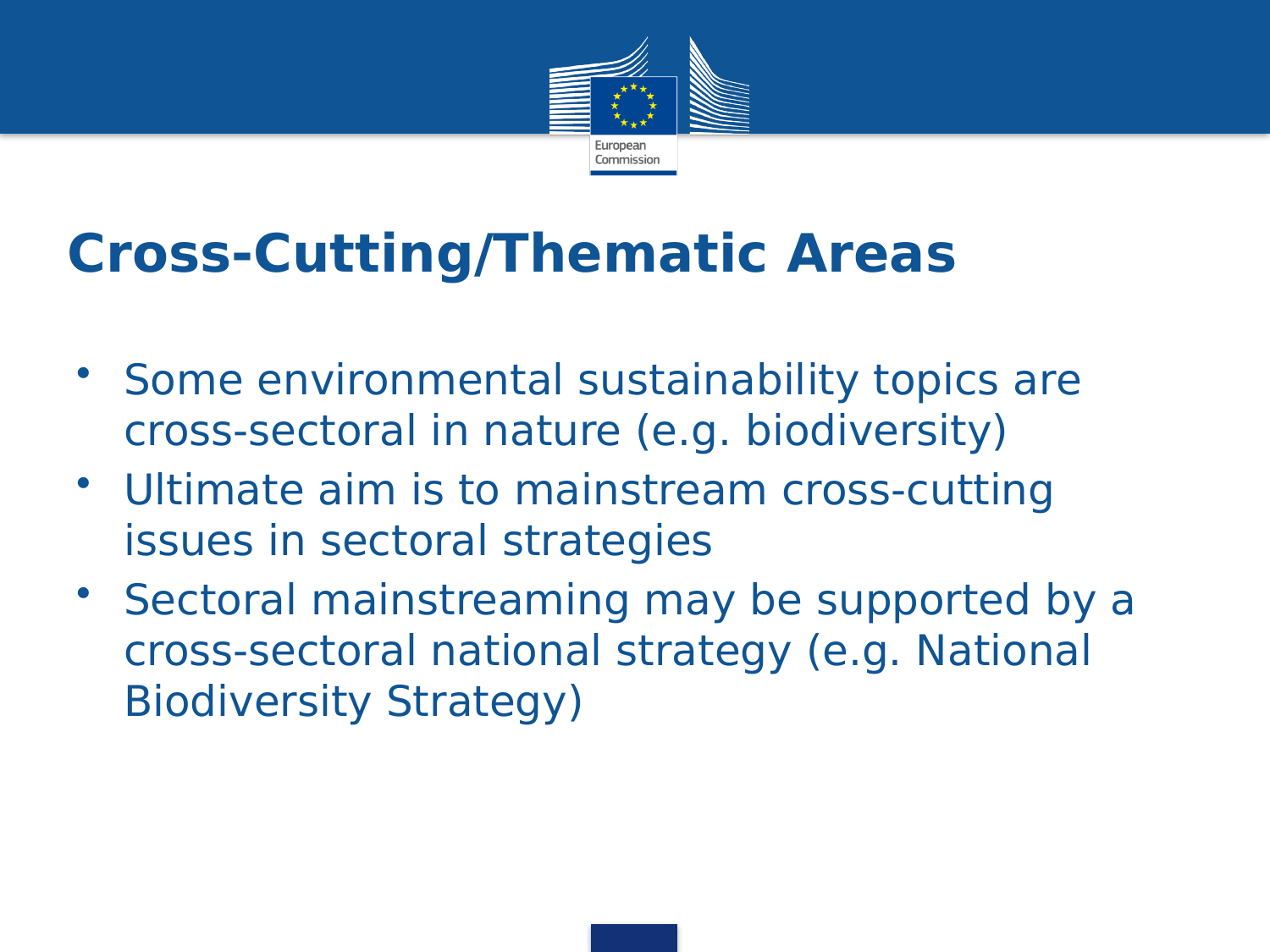

# Cross-Cutting/Thematic Areas
Some environmental sustainability topics are cross-sectoral in nature (e.g. biodiversity)
Ultimate aim is to mainstream cross-cutting issues in sectoral strategies
Sectoral mainstreaming may be supported by a cross-sectoral national strategy (e.g. National Biodiversity Strategy)